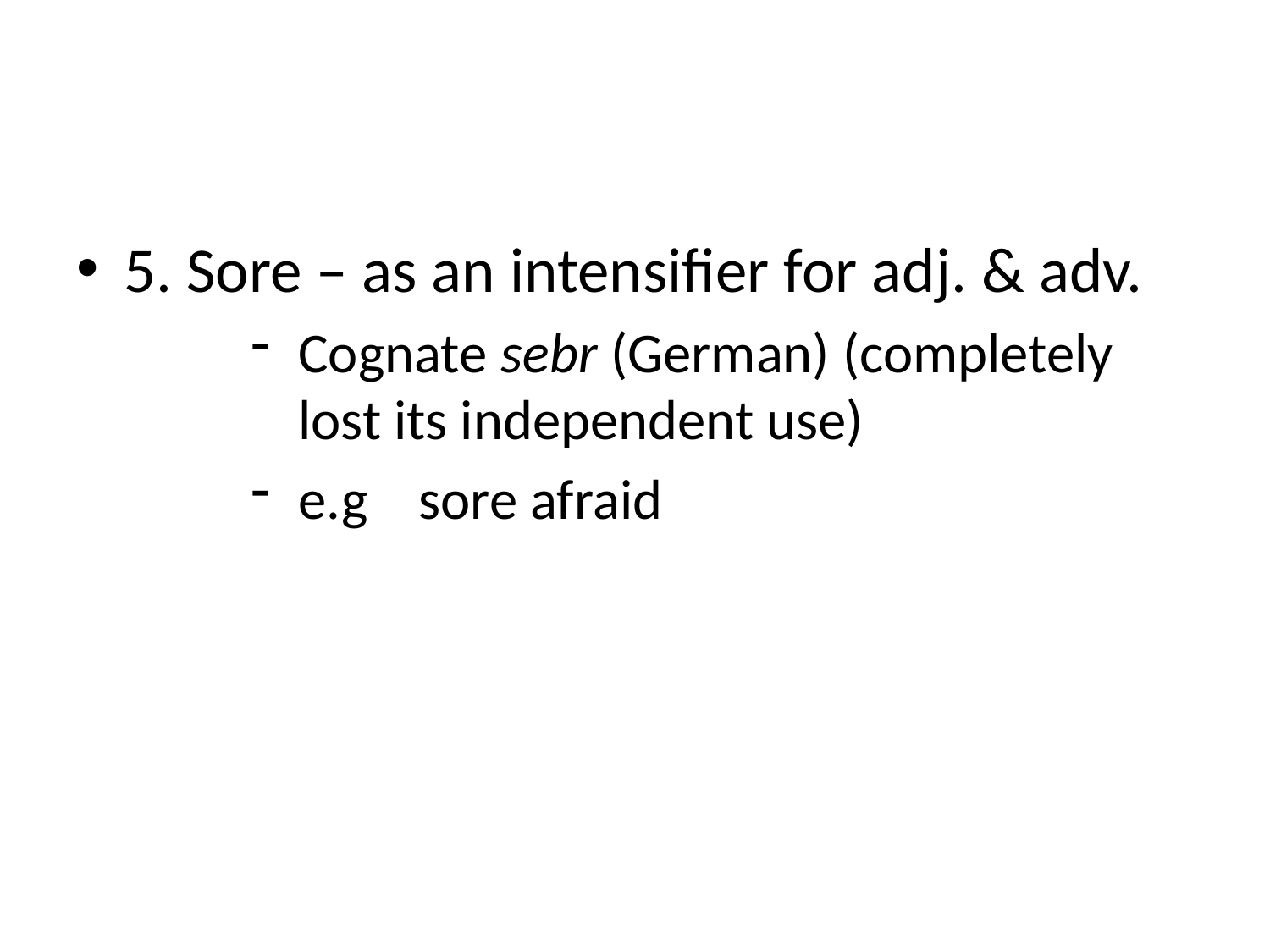

#
5. Sore – as an intensifier for adj. & adv.
Cognate sebr (German) (completely lost its independent use)
e.g    sore afraid